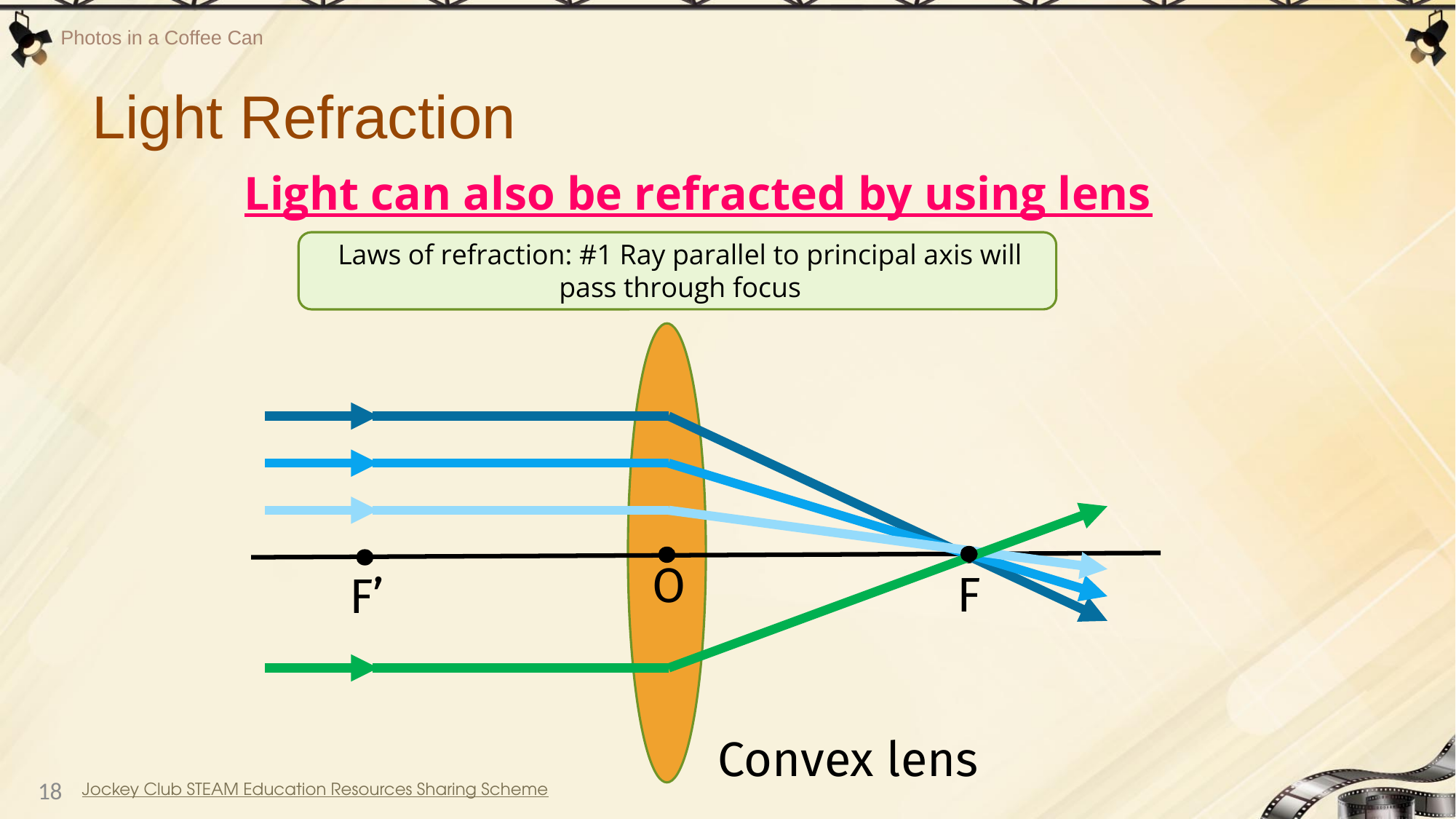

# Light Refraction
Light can also be refracted by using lens

Laws of refraction: #1 Ray parallel to principal axis will pass through focus

O

F
F’
Convex lens
18